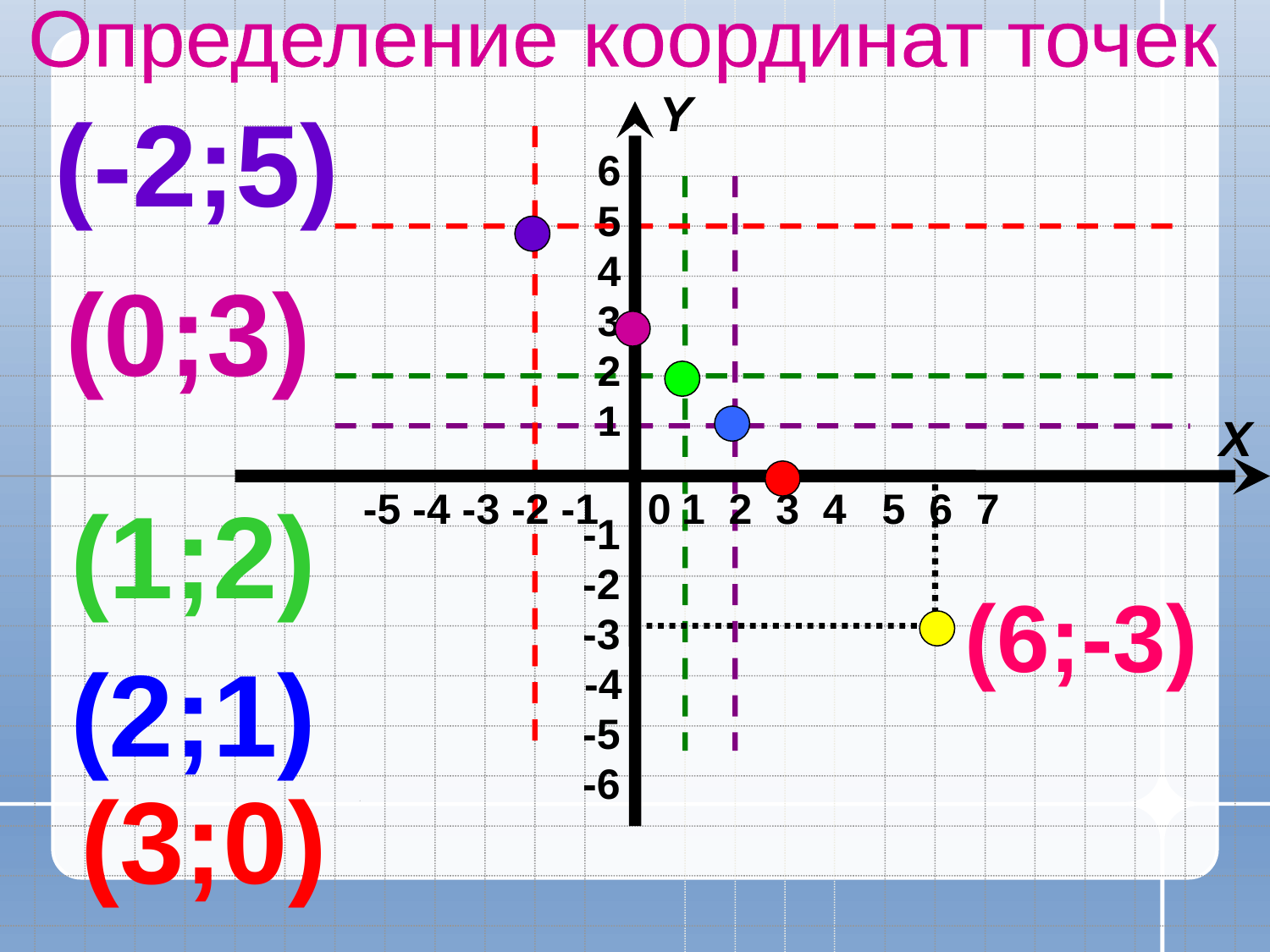

Определение координат точек
 Y
(-2;5)

6
5
4
3
2
1

(0;3)

 X

                                   -5 -4 -3 -2 -1
(1;2)

     1  2  3  4   5  6  7
0

-1
-2
-3
 -4
-5
-6
(6;-3)

(2;1)

(3;0)